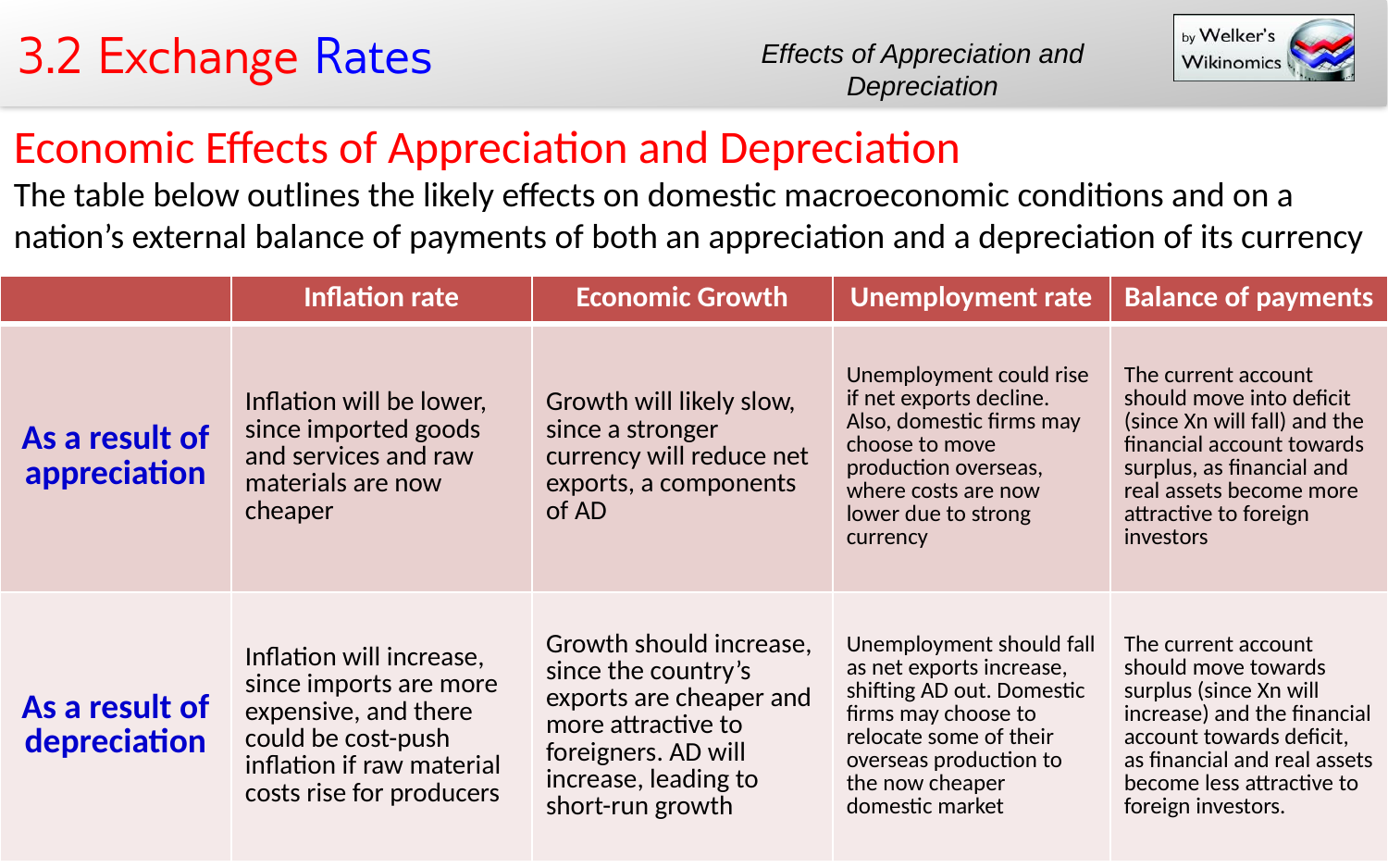

Effects of Appreciation and Depreciation
Economic Effects of Appreciation and Depreciation
The table below outlines the likely effects on domestic macroeconomic conditions and on a nation’s external balance of payments of both an appreciation and a depreciation of its currency
|  | Inflation rate | Economic Growth | Unemployment rate | Balance of payments |
| --- | --- | --- | --- | --- |
| As a result of appreciation | Inflation will be lower, since imported goods and services and raw materials are now cheaper | Growth will likely slow, since a stronger currency will reduce net exports, a components of AD | Unemployment could rise if net exports decline. Also, domestic firms may choose to move production overseas, where costs are now lower due to strong currency | The current account should move into deficit (since Xn will fall) and the financial account towards surplus, as financial and real assets become more attractive to foreign investors |
| As a result of depreciation | Inflation will increase, since imports are more expensive, and there could be cost-push inflation if raw material costs rise for producers | Growth should increase, since the country’s exports are cheaper and more attractive to foreigners. AD will increase, leading to short-run growth | Unemployment should fall as net exports increase, shifting AD out. Domestic firms may choose to relocate some of their overseas production to the now cheaper domestic market | The current account should move towards surplus (since Xn will increase) and the financial account towards deficit, as financial and real assets become less attractive to foreign investors. |